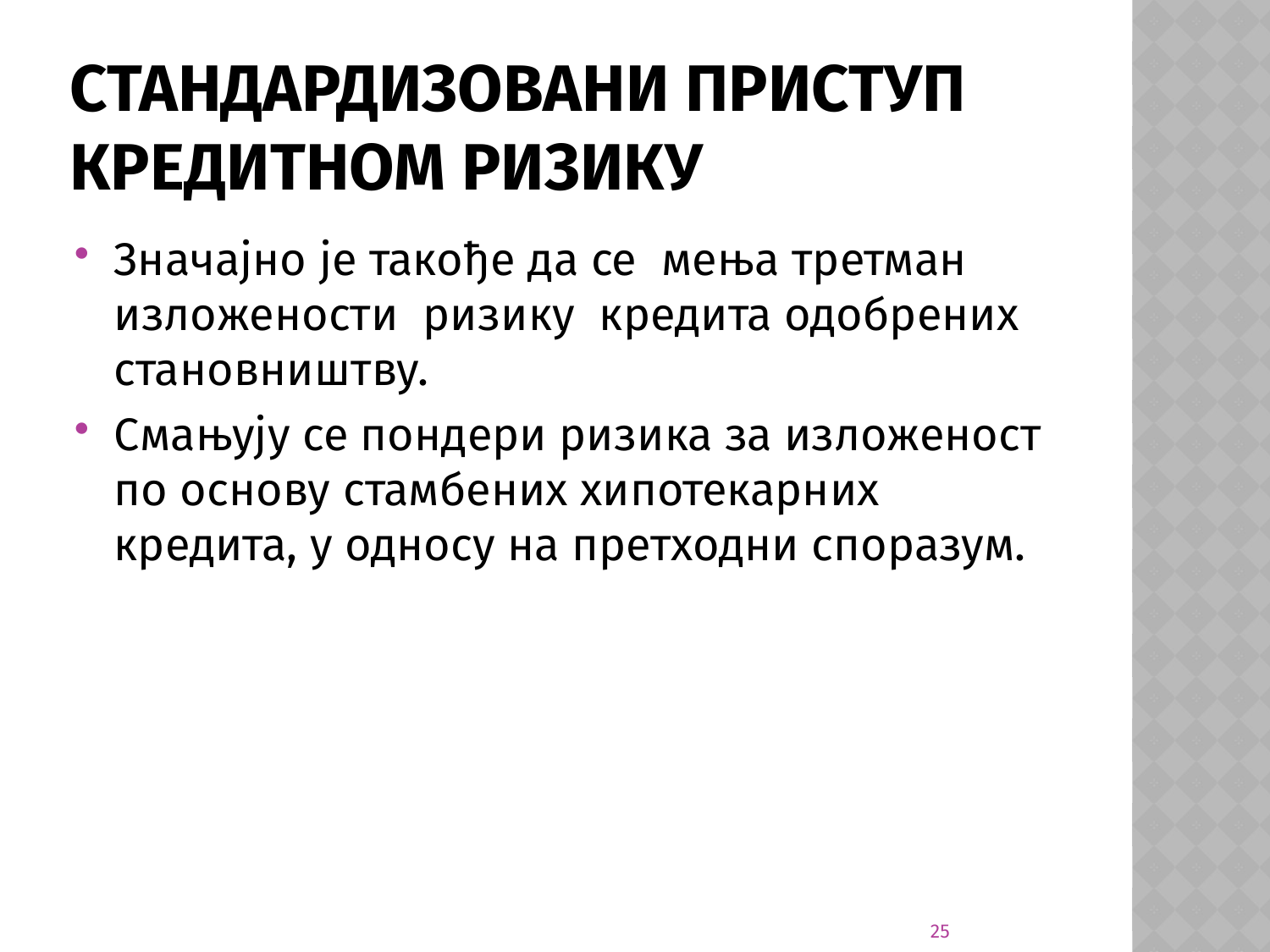

# Стандардизовани приступ кредитном ризику
Значајно је такође да се  мења третман изложености  ризику  кредита одобрених  становништву.
Смањују се пондери ризика за изложеност по основу стамбених хипотекарних кредита, у односу на претходни споразум.

25